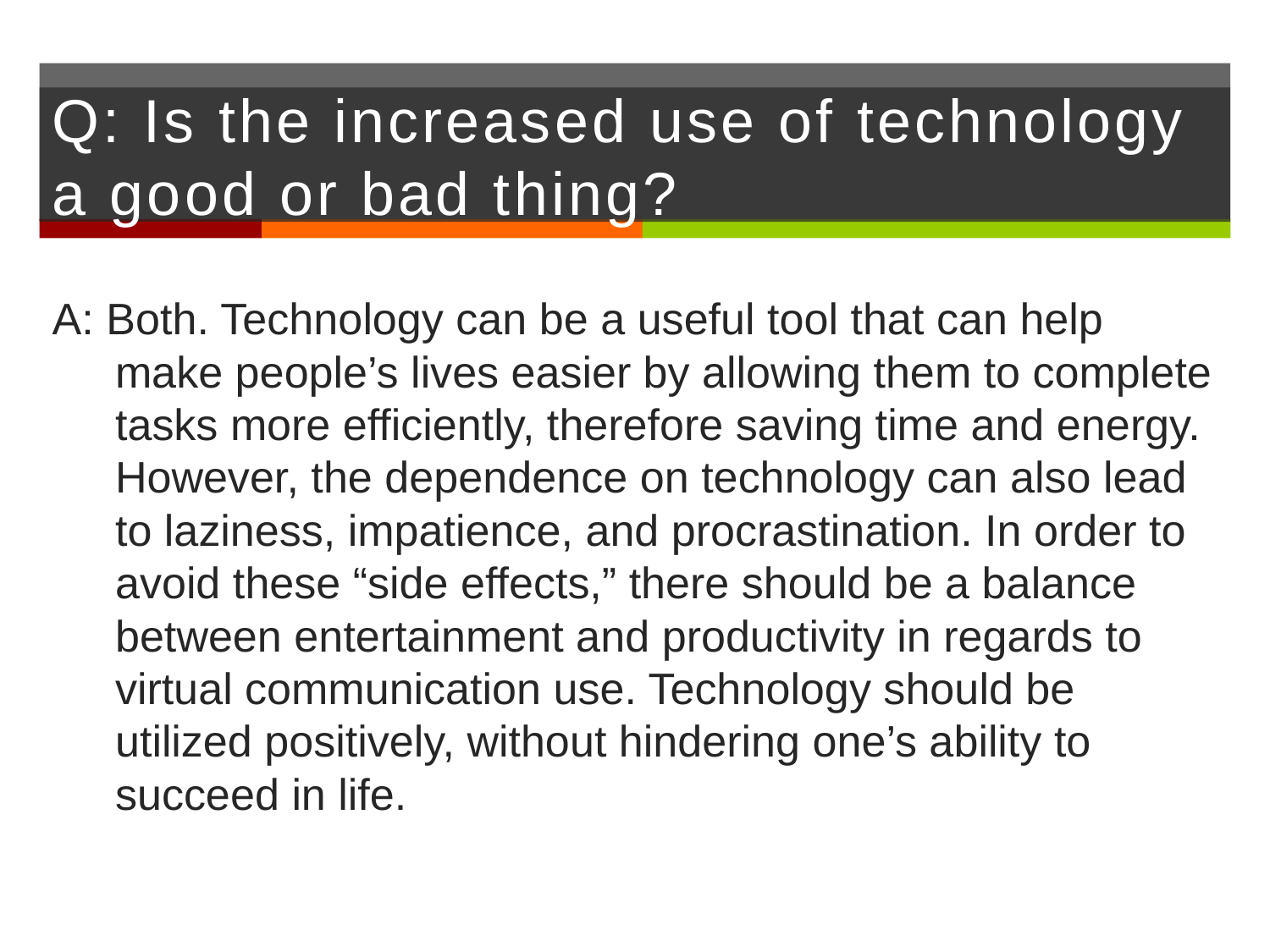

# Q: Is the increased use of technology a good or bad thing?
A: Both. Technology can be a useful tool that can help make people’s lives easier by allowing them to complete tasks more efficiently, therefore saving time and energy. However, the dependence on technology can also lead to laziness, impatience, and procrastination. In order to avoid these “side effects,” there should be a balance between entertainment and productivity in regards to virtual communication use. Technology should be utilized positively, without hindering one’s ability to succeed in life.